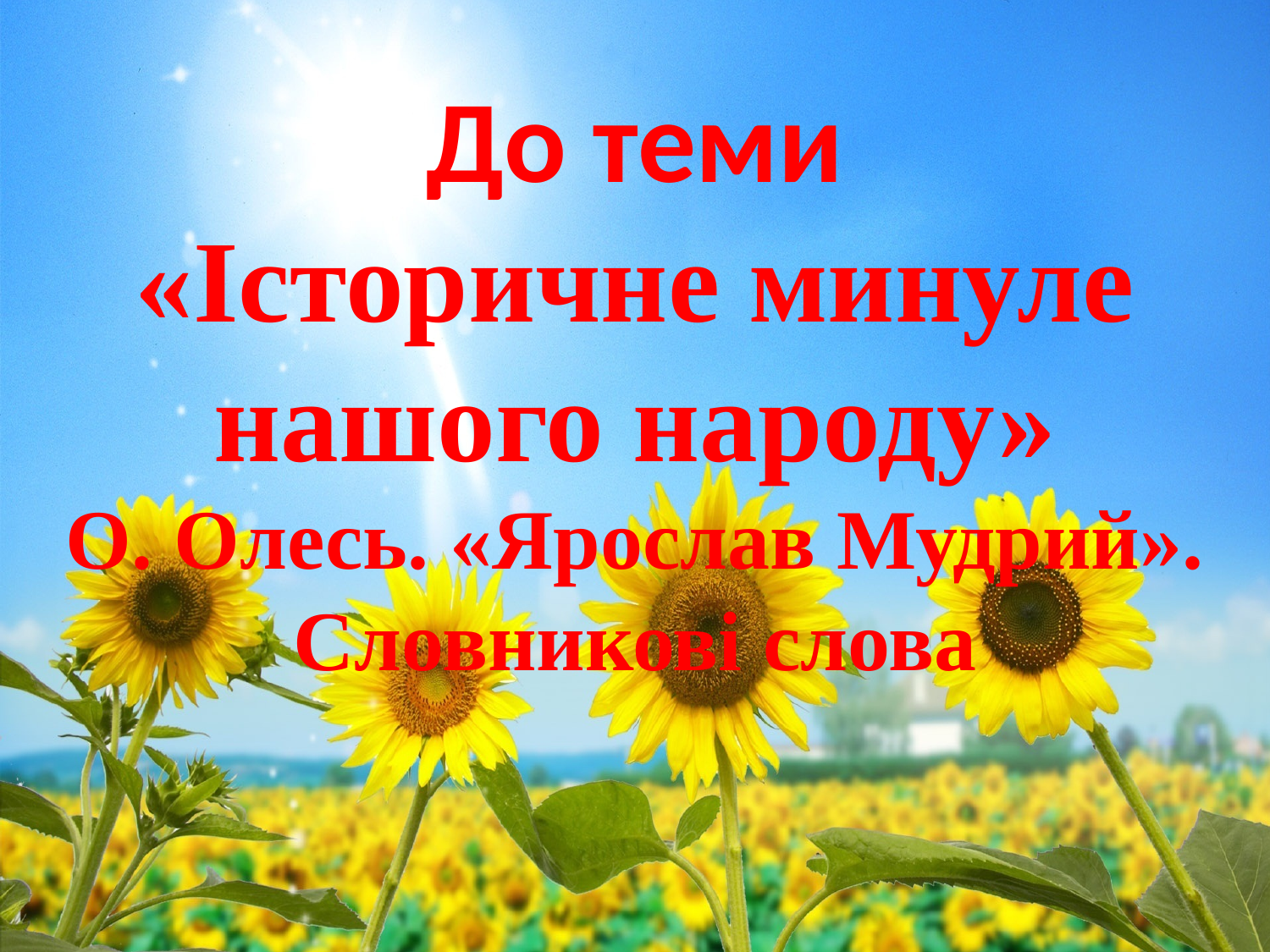

До теми
«Історичне минуле нашого народу»
О. Олесь. «Ярослав Мудрий». Словникові слова